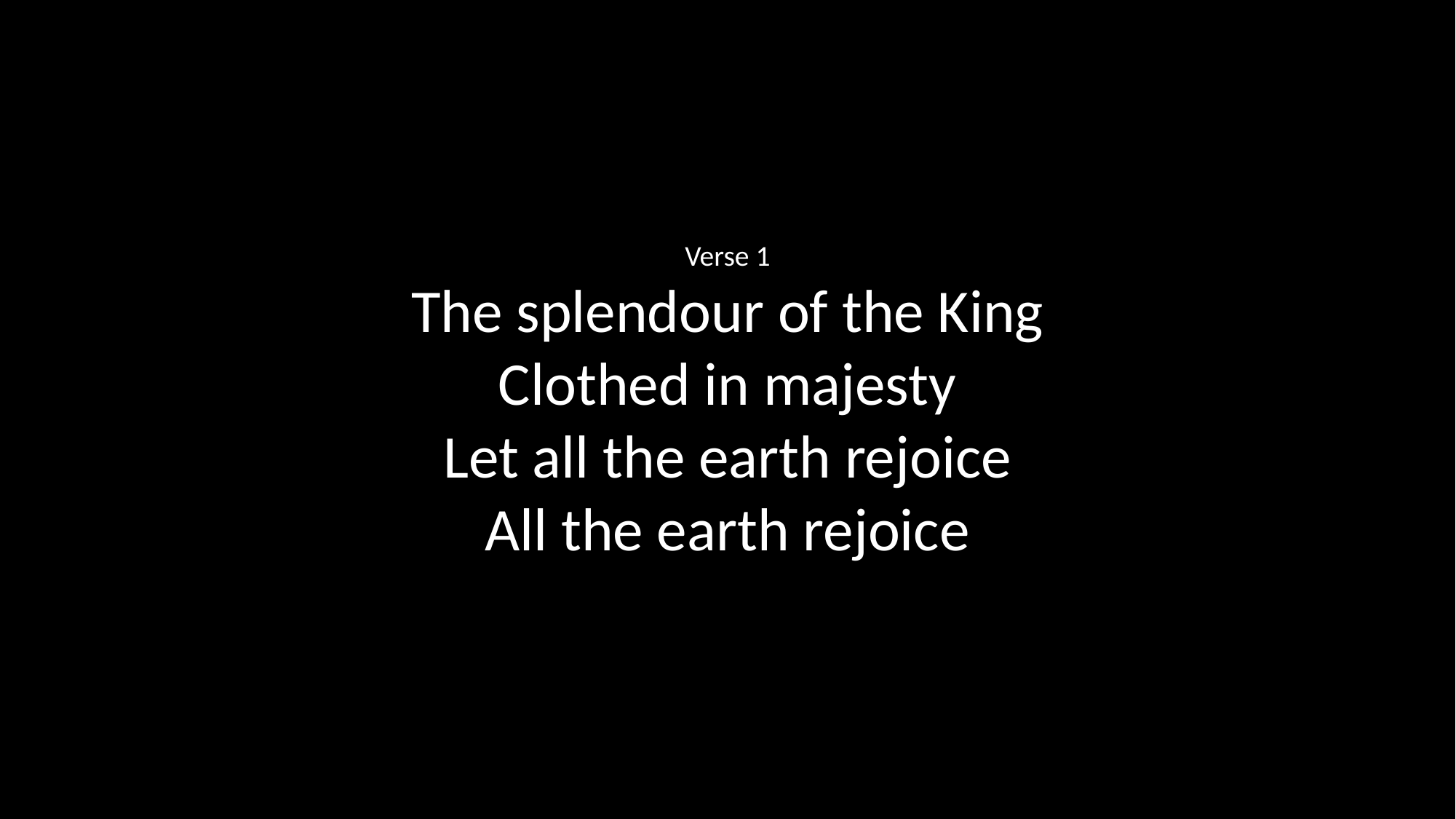

Verse 1
The splendour of the King
Clothed in majesty
Let all the earth rejoice
All the earth rejoice